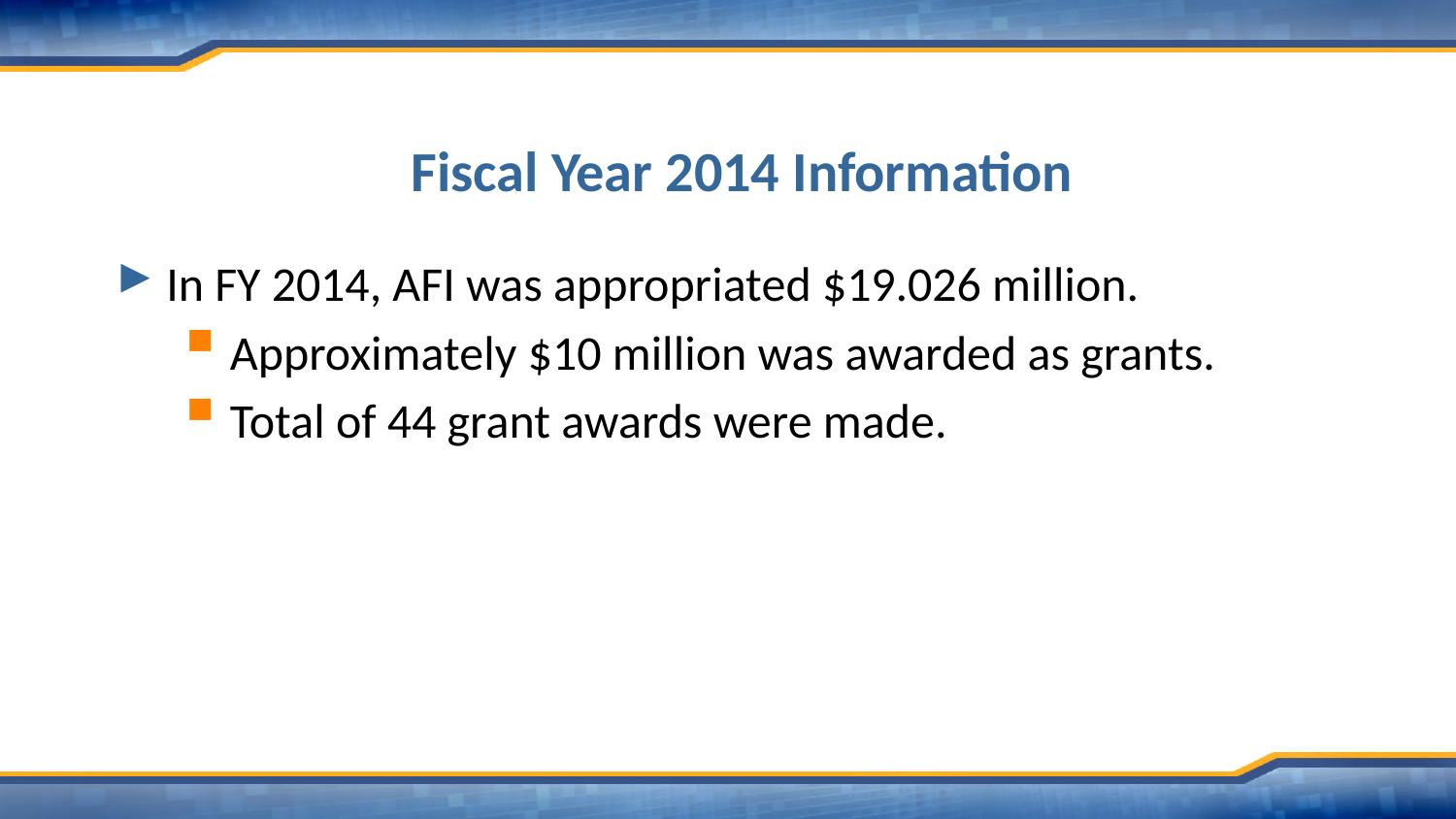

# Fiscal Year 2014 Information
In FY 2014, AFI was appropriated $19.026 million.
Approximately $10 million was awarded as grants.
Total of 44 grant awards were made.